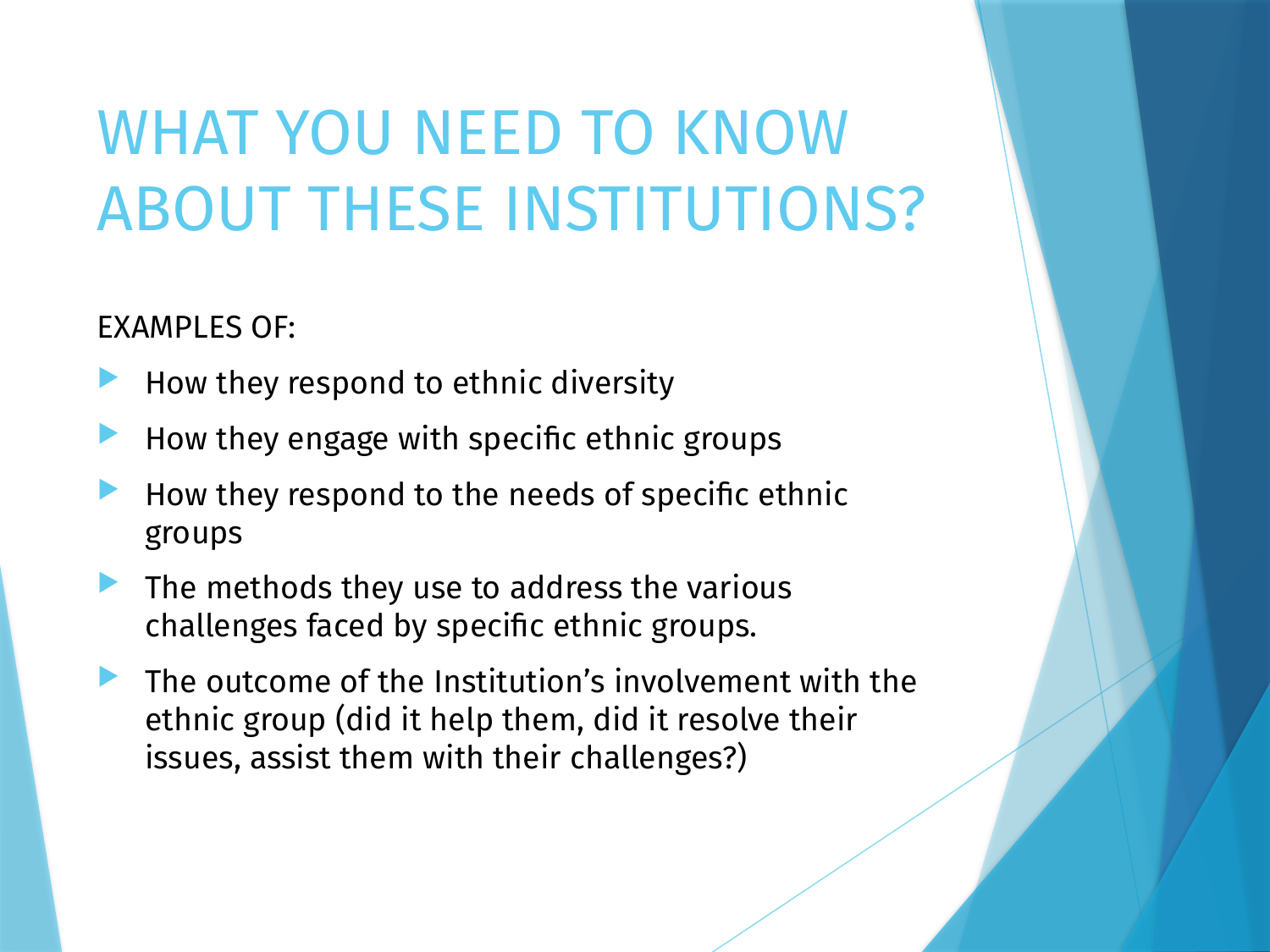

# WHAT YOU NEED TO KNOW ABOUT THESE INSTITUTIONS?
EXAMPLES OF:
How they respond to ethnic diversity
How they engage with specific ethnic groups
How they respond to the needs of specific ethnic groups
The methods they use to address the various challenges faced by specific ethnic groups.
The outcome of the Institution’s involvement with the ethnic group (did it help them, did it resolve their issues, assist them with their challenges?)